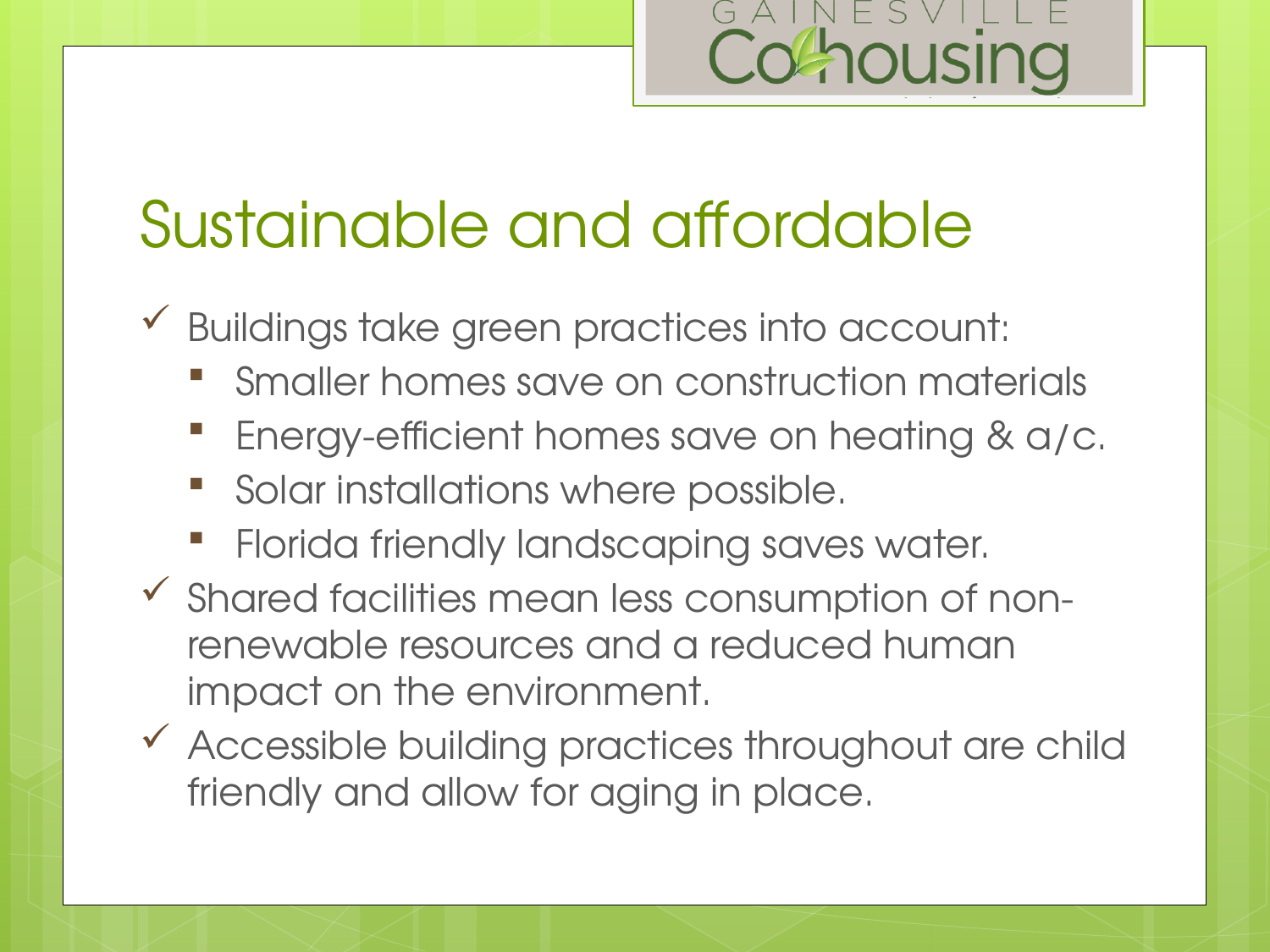

# Sustainable and affordable
Buildings take green practices into account:
Smaller homes save on construction materials
Energy-efficient homes save on heating & a/c.
Solar installations where possible.
Florida friendly landscaping saves water.
Shared facilities mean less consumption of non-renewable resources and a reduced human impact on the environment.
Accessible building practices throughout are child friendly and allow for aging in place.